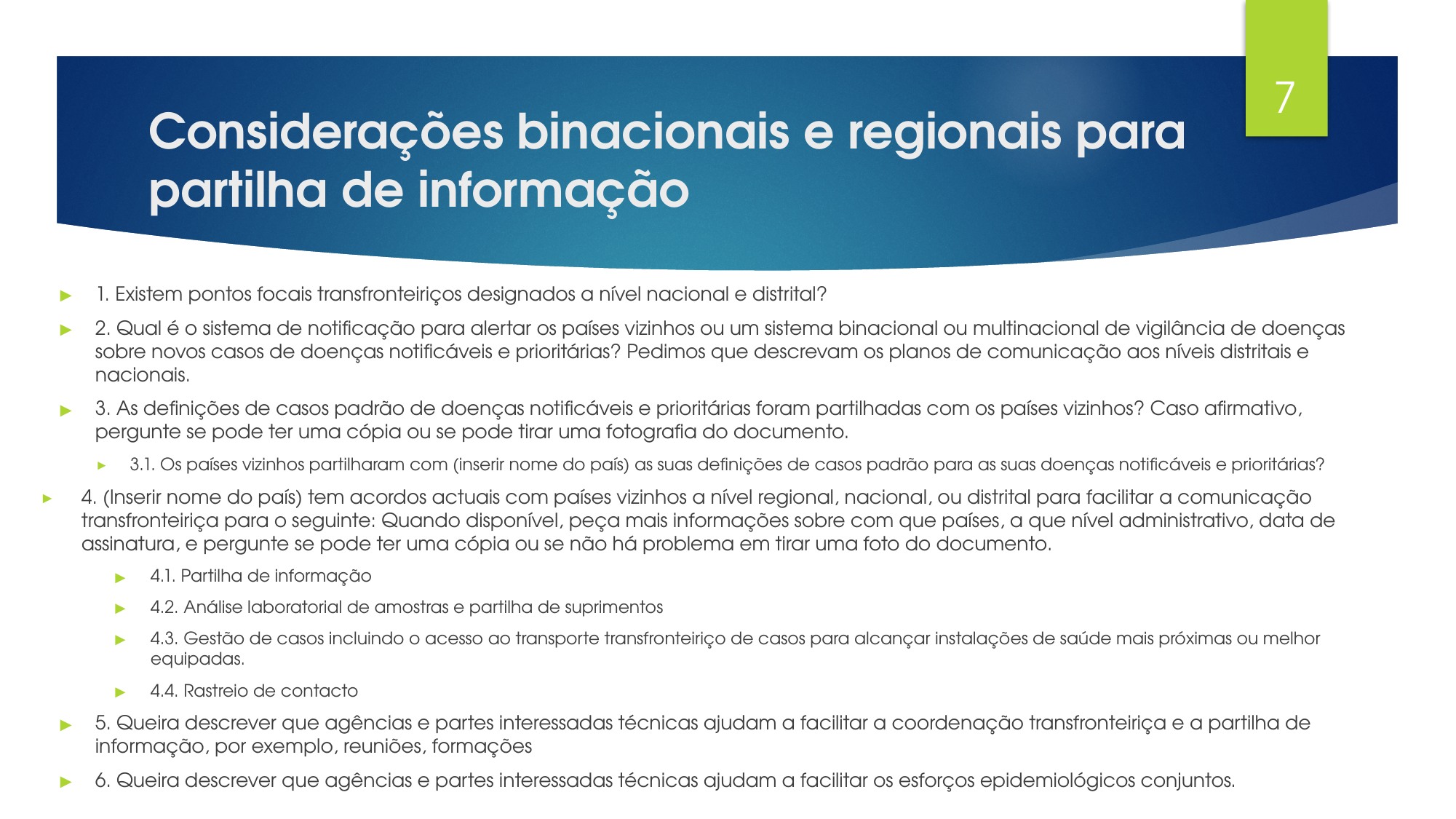

7
# Considerações binacionais e regionais para partilha de informação
1. Existem pontos focais transfronteiriços designados a nível nacional e distrital?
2. Qual é o sistema de notificação para alertar os países vizinhos ou um sistema binacional ou multinacional de vigilância de doenças sobre novos casos de doenças notificáveis e prioritárias? Pedimos que descrevam os planos de comunicação aos níveis distritais e nacionais.
3. As definições de casos padrão de doenças notificáveis e prioritárias foram partilhadas com os países vizinhos? Caso afirmativo, pergunte se pode ter uma cópia ou se pode tirar uma fotografia do documento.
3.1. Os países vizinhos partilharam com (inserir nome do país) as suas definições de casos padrão para as suas doenças notificáveis e prioritárias?
4. (Inserir nome do país) tem acordos actuais com países vizinhos a nível regional, nacional, ou distrital para facilitar a comunicação transfronteiriça para o seguinte: Quando disponível, peça mais informações sobre com que países, a que nível administrativo, data de assinatura, e pergunte se pode ter uma cópia ou se não há problema em tirar uma foto do documento.
4.1. Partilha de informação
4.2. Análise laboratorial de amostras e partilha de suprimentos
4.3. Gestão de casos incluindo o acesso ao transporte transfronteiriço de casos para alcançar instalações de saúde mais próximas ou melhor equipadas.
4.4. Rastreio de contacto
5. Queira descrever que agências e partes interessadas técnicas ajudam a facilitar a coordenação transfronteiriça e a partilha de informação, por exemplo, reuniões, formações
6. Queira descrever que agências e partes interessadas técnicas ajudam a facilitar os esforços epidemiológicos conjuntos.